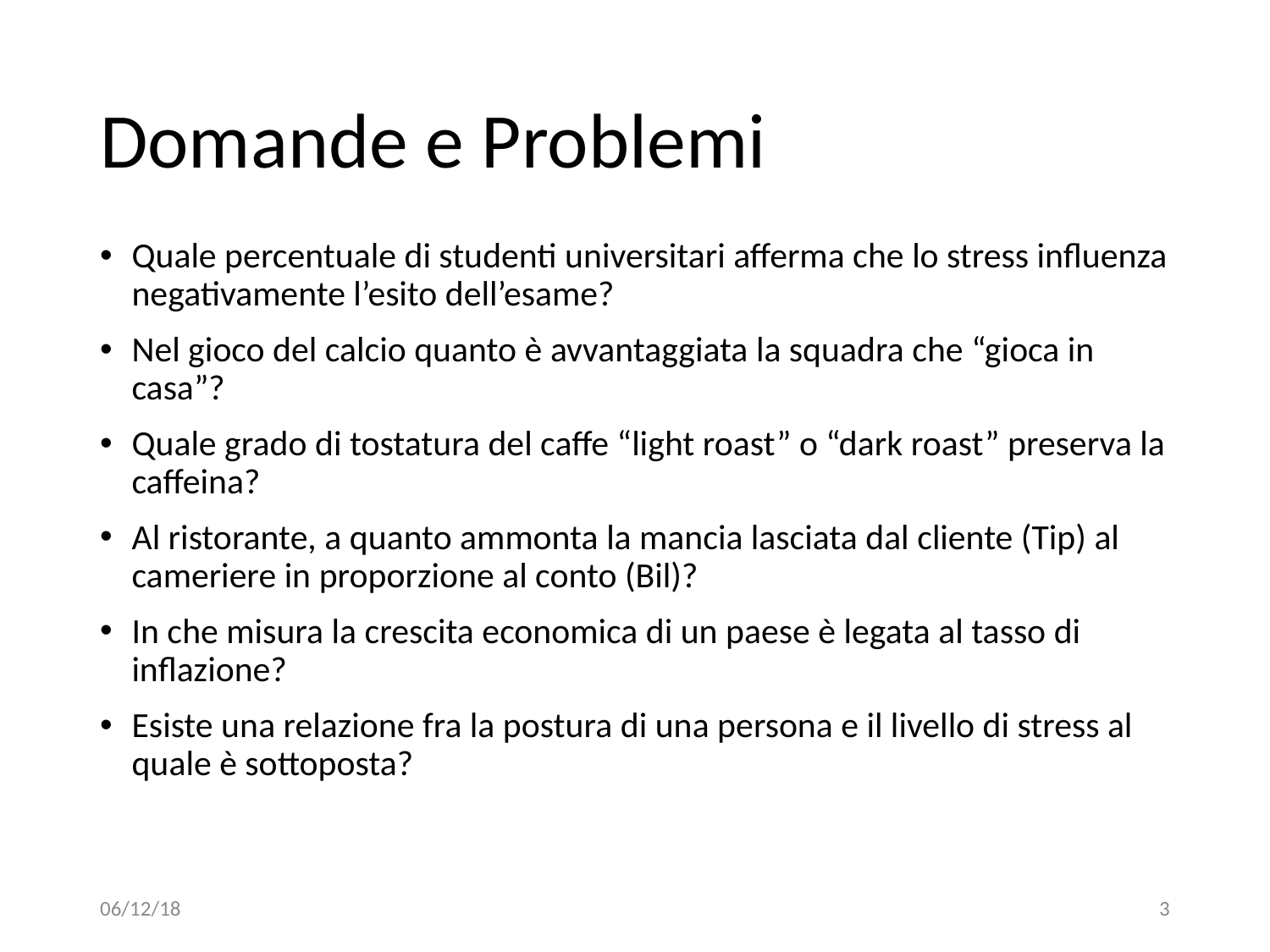

# Domande e Problemi
Quale percentuale di studenti universitari afferma che lo stress influenza negativamente l’esito dell’esame?
Nel gioco del calcio quanto è avvantaggiata la squadra che “gioca in casa”?
Quale grado di tostatura del caffe “light roast” o “dark roast” preserva la caffeina?
Al ristorante, a quanto ammonta la mancia lasciata dal cliente (Tip) al cameriere in proporzione al conto (Bil)?
In che misura la crescita economica di un paese è legata al tasso di inflazione?
Esiste una relazione fra la postura di una persona e il livello di stress al quale è sottoposta?
06/12/18
3